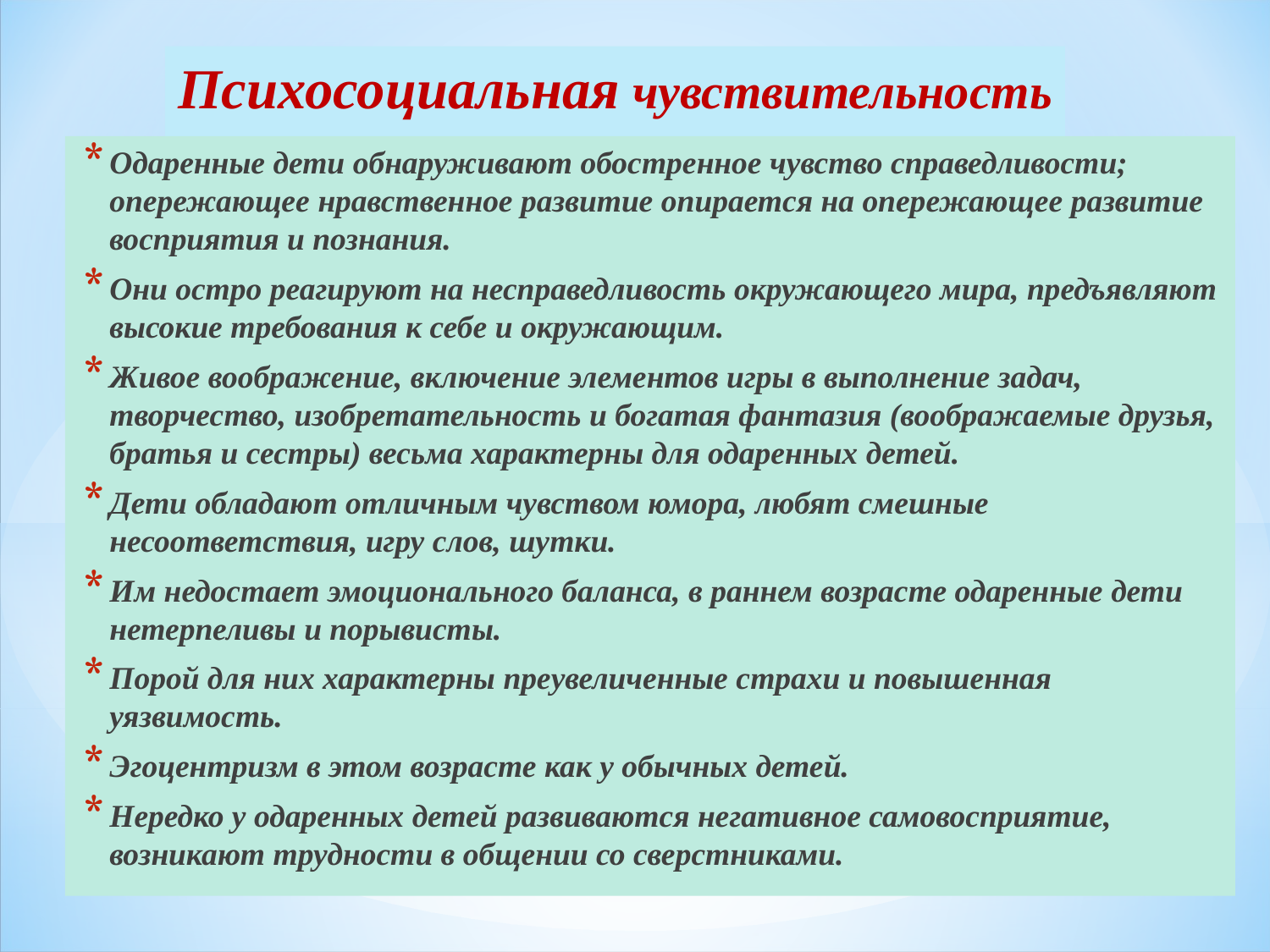

# Психосоциальная чувствительность деятельностиОПп
Одаренные дети обнаруживают обостренное чувство справедливости; опережающее нравственное развитие опирается на опережающее развитие восприятия и познания.
Они остро реагируют на несправедливость окружающего мира, предъявляют высокие требования к себе и окружающим.
Живое воображение, включение элементов игры в выполнение задач, творчество, изобретательность и богатая фантазия (воображаемые друзья, братья и сестры) весьма характерны для одаренных детей.
Дети обладают отличным чувством юмора, любят смешные несоответствия, игру слов, шутки.
Им недостает эмоционального баланса, в раннем возрасте одаренные дети нетерпеливы и порывисты.
Порой для них характерны преувеличенные страхи и повышенная уязвимость.
Эгоцентризм в этом возрасте как у обычных детей.
Нередко у одаренных детей развиваются негативное самовосприятие, возникают трудности в общении со сверстниками.